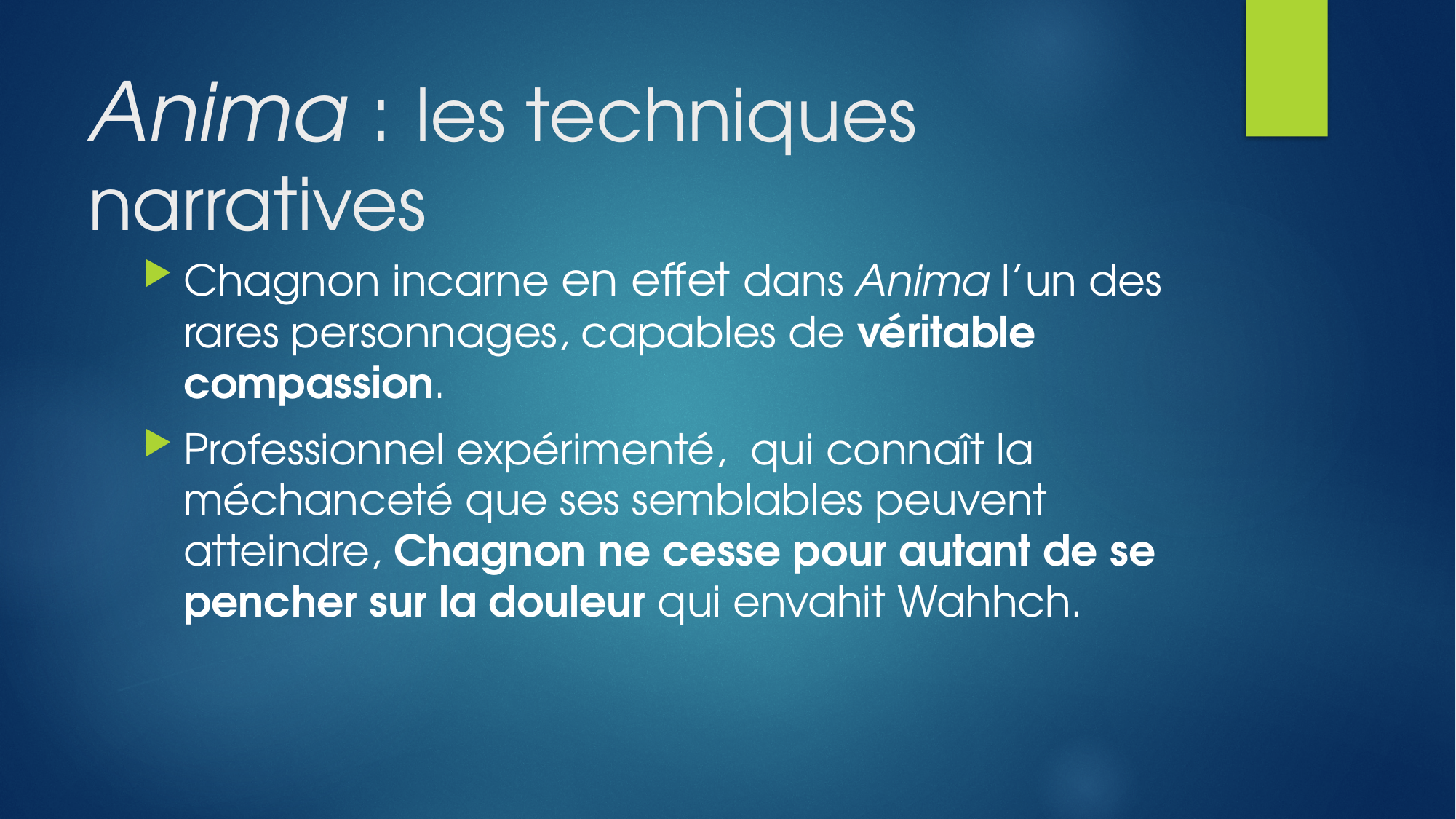

# Anima : les techniques narratives
Chagnon incarne en effet dans Anima l’un des rares personnages, capables de véritable compassion.
Professionnel expérimenté,  qui connaît la méchanceté que ses semblables peuvent atteindre, Chagnon ne cesse pour autant de se pencher sur la douleur qui envahit Wahhch.